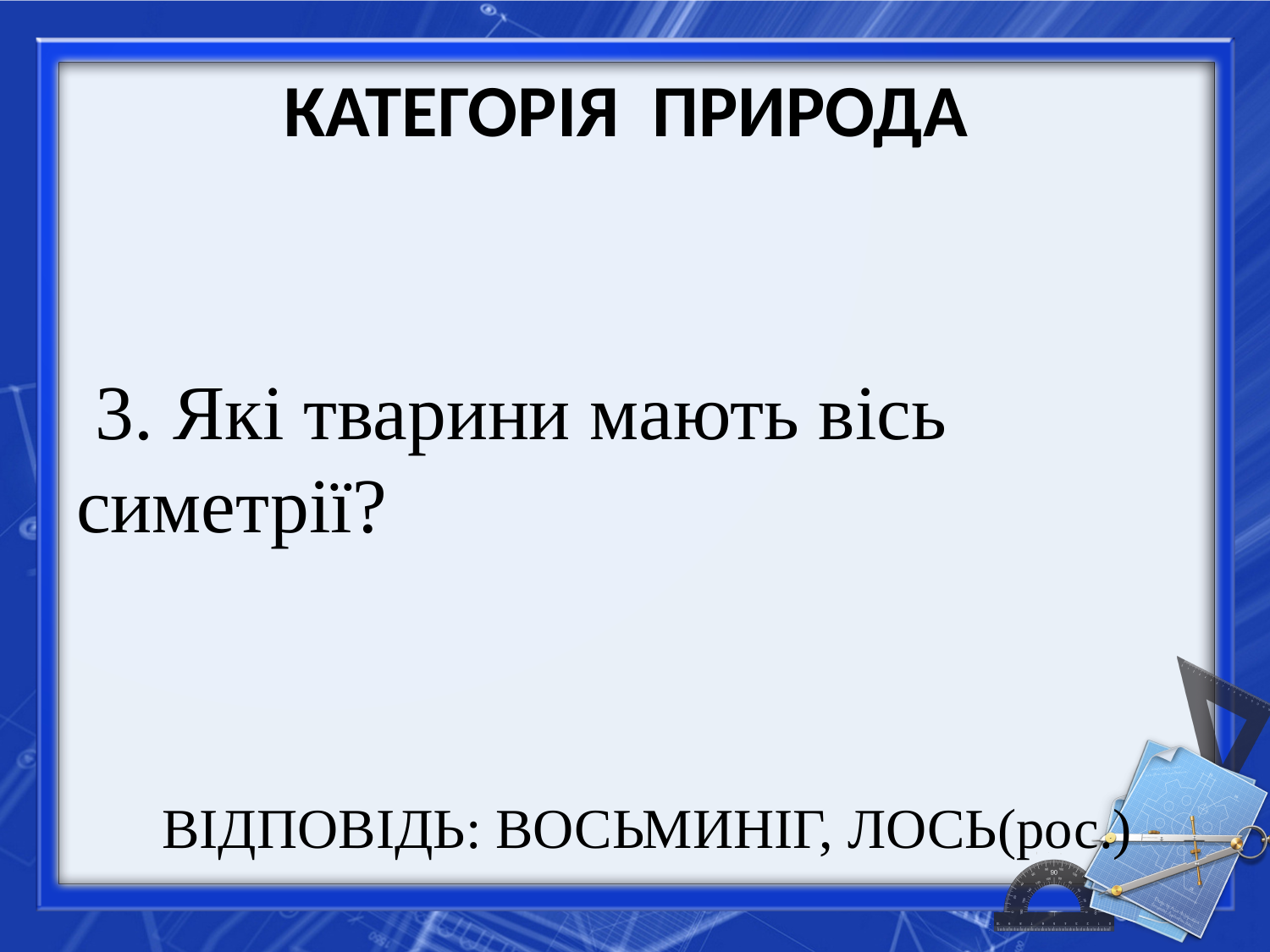

# КАТЕГОРІЯ  ПРИРОДА
 3. Які тварини мають вісь симетрії?
ВІДПОВІДЬ: ВОСЬМИНІГ, ЛОСЬ(рос.)